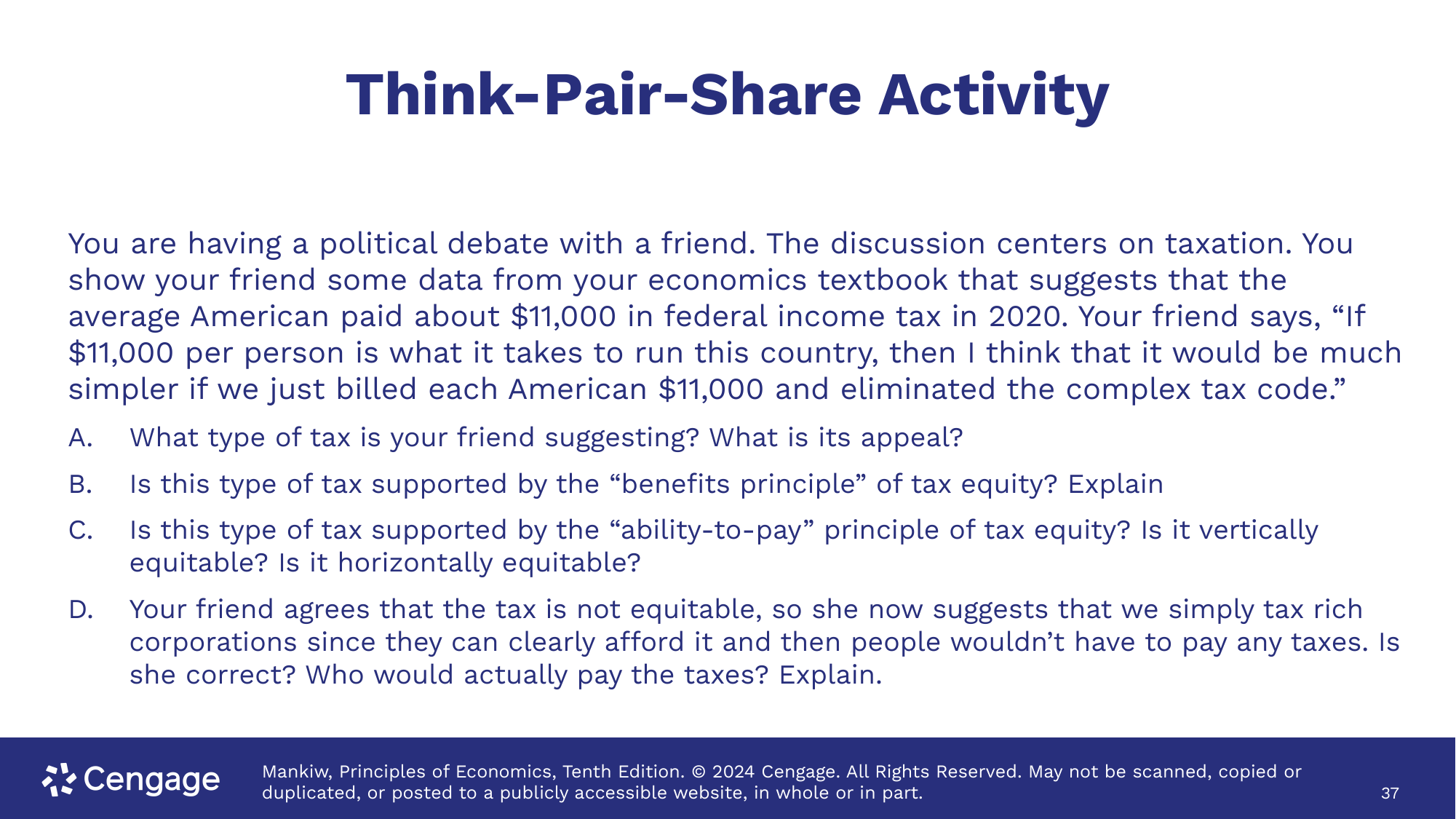

# Think-Pair-Share Activity
You are having a political debate with a friend. The discussion centers on taxation. You show your friend some data from your economics textbook that suggests that the average American paid about $11,000 in federal income tax in 2020. Your friend says, “If $11,000 per person is what it takes to run this country, then I think that it would be much simpler if we just billed each American $11,000 and eliminated the complex tax code.”
What type of tax is your friend suggesting? What is its appeal?
Is this type of tax supported by the “benefits principle” of tax equity? Explain
Is this type of tax supported by the “ability-to-pay” principle of tax equity? Is it vertically equitable? Is it horizontally equitable?
Your friend agrees that the tax is not equitable, so she now suggests that we simply tax rich corporations since they can clearly afford it and then people wouldn’t have to pay any taxes. Is she correct? Who would actually pay the taxes? Explain.